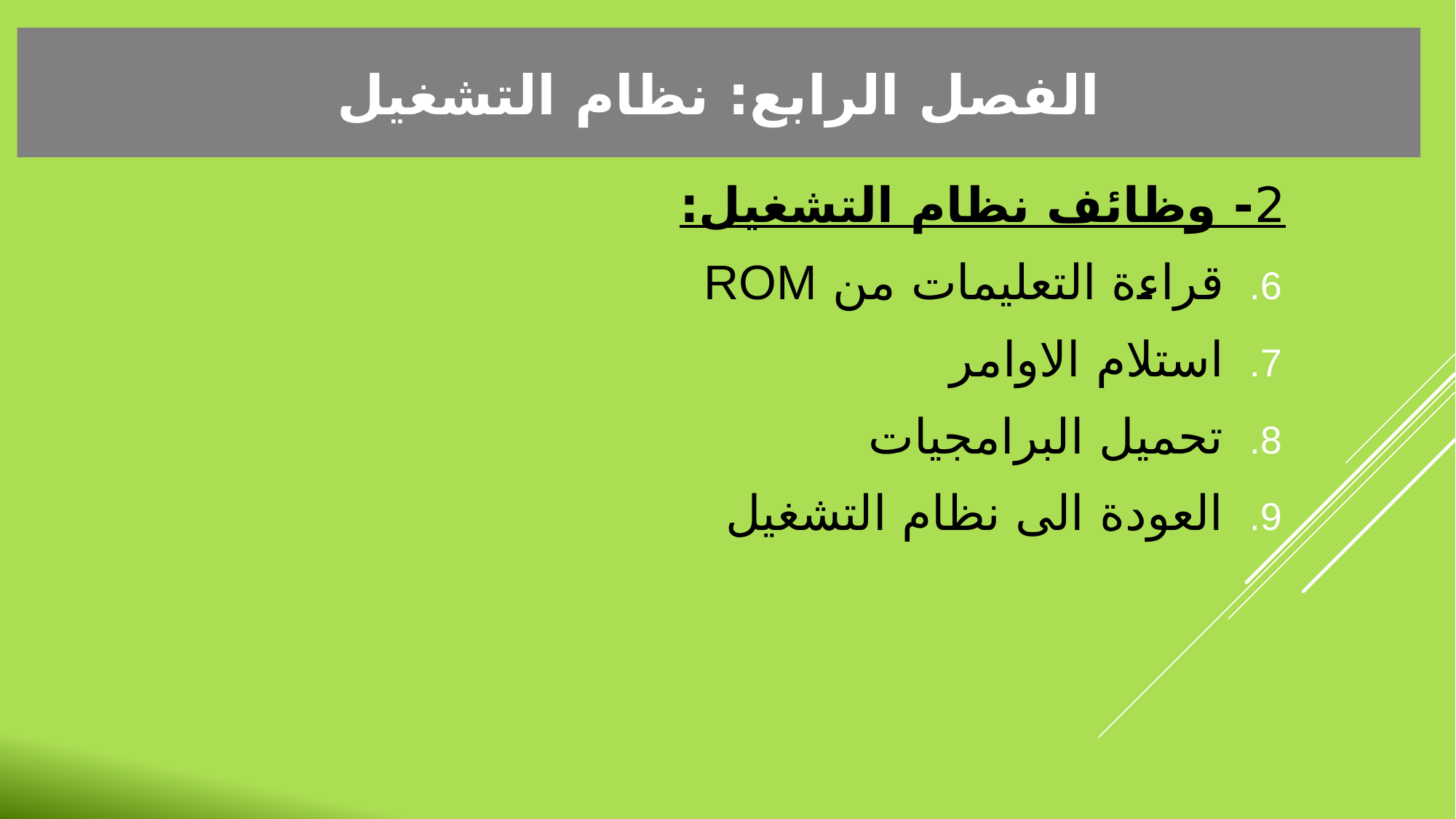

الفصل الرابع: نظام التشغيل
2- وظائف نظام التشغيل:
قراءة التعليمات من ROM
استلام الاوامر
تحميل البرامجيات
العودة الى نظام التشغيل